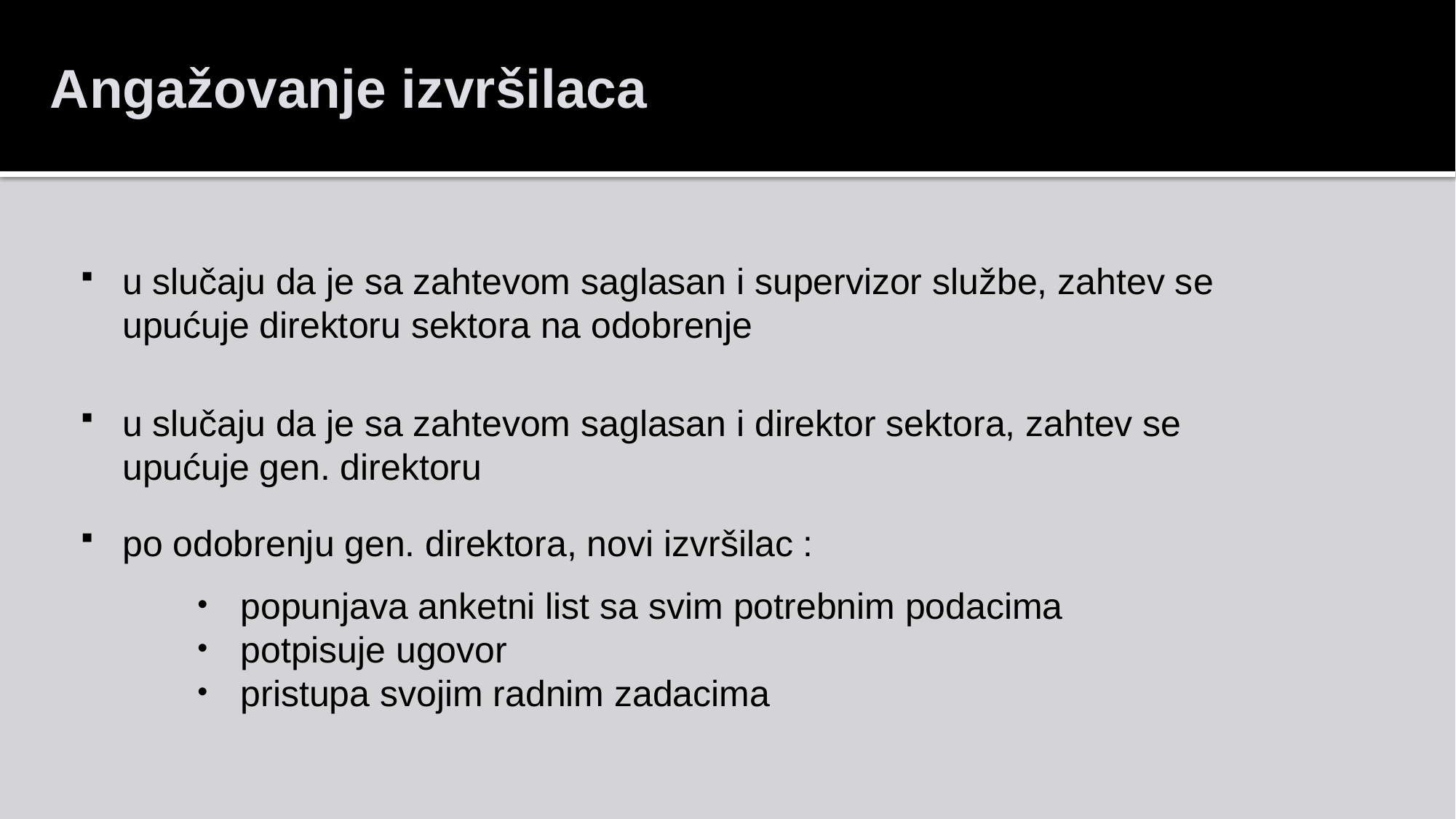

Angažovanje izvršilaca

u slučaju da je sa zahtevom saglasan i supervizor službe, zahtev se upućuje direktoru sektora na odobrenje

u slučaju da je sa zahtevom saglasan i direktor sektora, zahtev se upućuje gen. direktoru

po odobrenju gen. direktora, novi izvršilac :

popunjava anketni list sa svim potrebnim podacima
potpisuje ugovor
pristupa svojim radnim zadacima